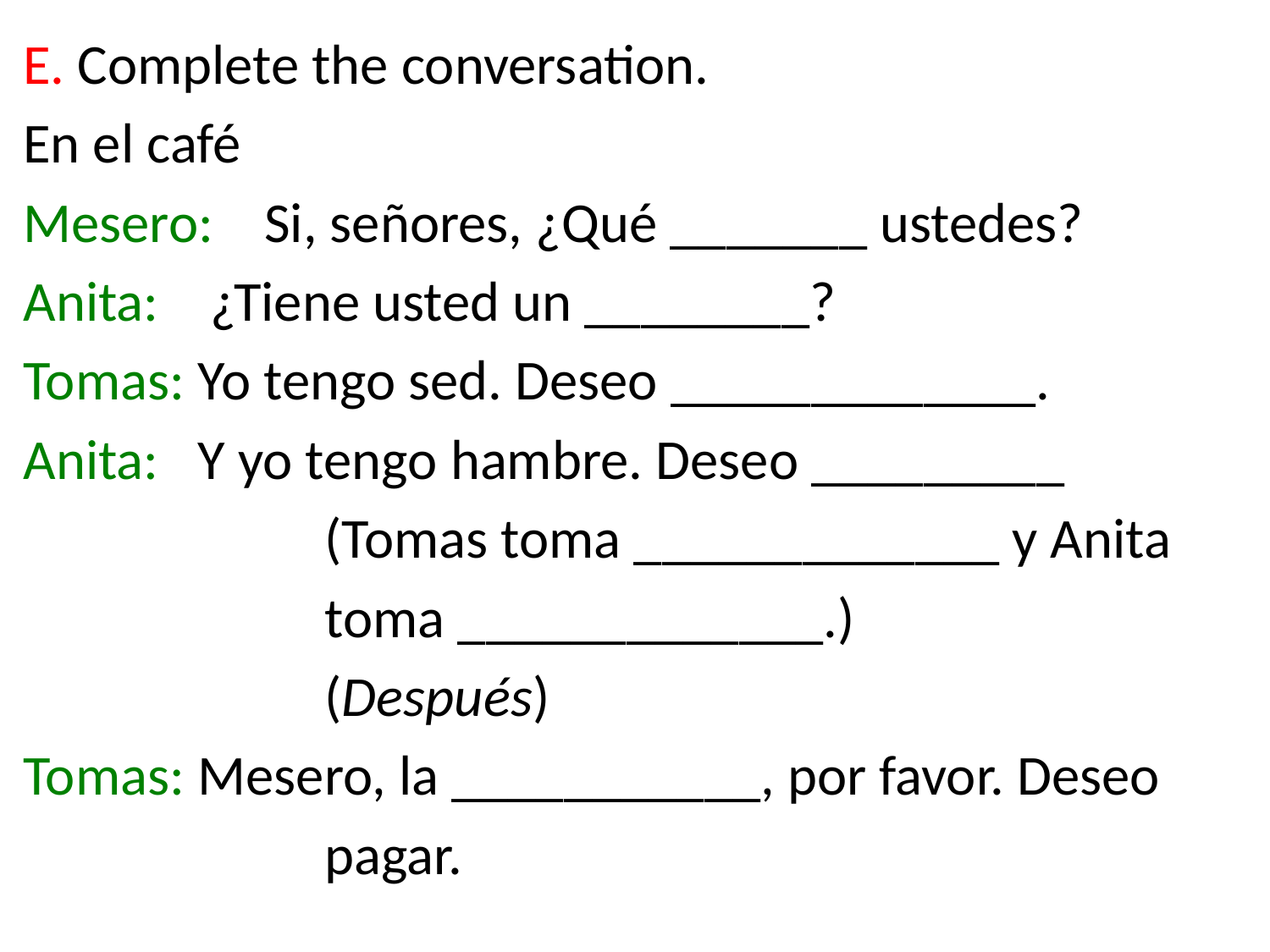

E. Complete the conversation.
En el café
Mesero:    Si, señores, ¿Qué _______ ustedes?
Anita:	 ¿Tiene usted un ________?
Tomas:	Yo tengo sed. Deseo _____________.
Anita: 	Y yo tengo hambre. Deseo _________
			(Tomas toma _____________ y Anita
			toma _____________.)
			(Después)
Tomas:	Mesero, la ___________, por favor. Deseo
			pagar.